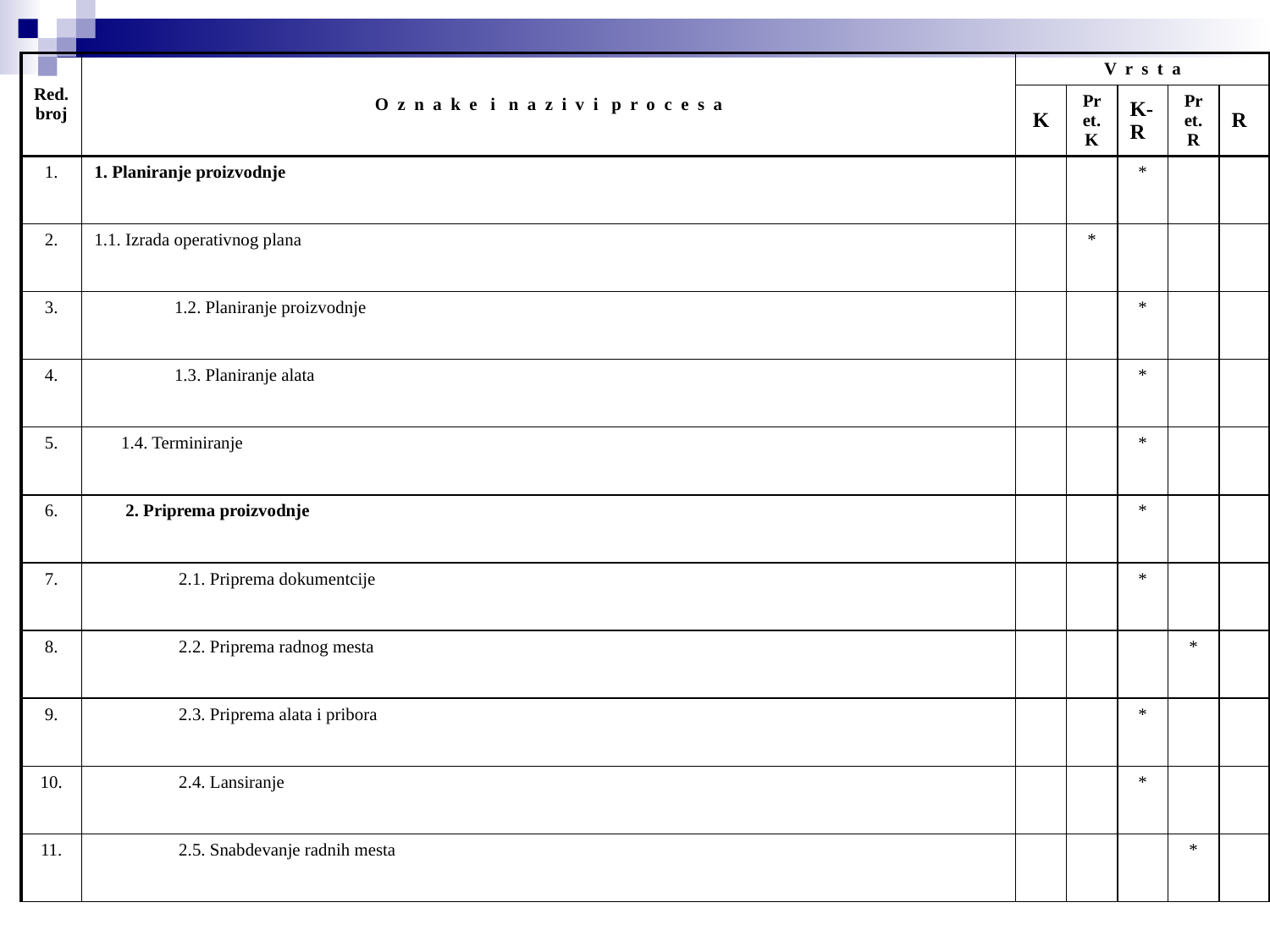

| Red. broj | O z n a k e i n a z i v i p r o c e s a | V r s t a |  |  |  |  |
| --- | --- | --- | --- | --- | --- | --- |
|  |  | K | Pret. K | K-R | Pret. R | R |
| 1. | 1. Planiranje proizvodnje |  |  | \* |  |  |
| 2. | 1.1. Izrada operativnog plana |  | \* |  |  |  |
| 3. | 1.2. Planiranje proizvodnje |  |  | \* |  |  |
| 4. | 1.3. Planiranje alata |  |  | \* |  |  |
| 5. | 1.4. Terminiranje |  |  | \* |  |  |
| 6. | 2. Priprema proizvodnje |  |  | \* |  |  |
| 7. | 2.1. Priprema dokumentcije |  |  | \* |  |  |
| 8. | 2.2. Priprema radnog mesta |  |  |  | \* |  |
| 9. | 2.3. Priprema alata i pribora |  |  | \* |  |  |
| 10. | 2.4. Lansiranje |  |  | \* |  |  |
| 11. | 2.5. Snabdevanje radnih mesta |  |  |  | \* |  |